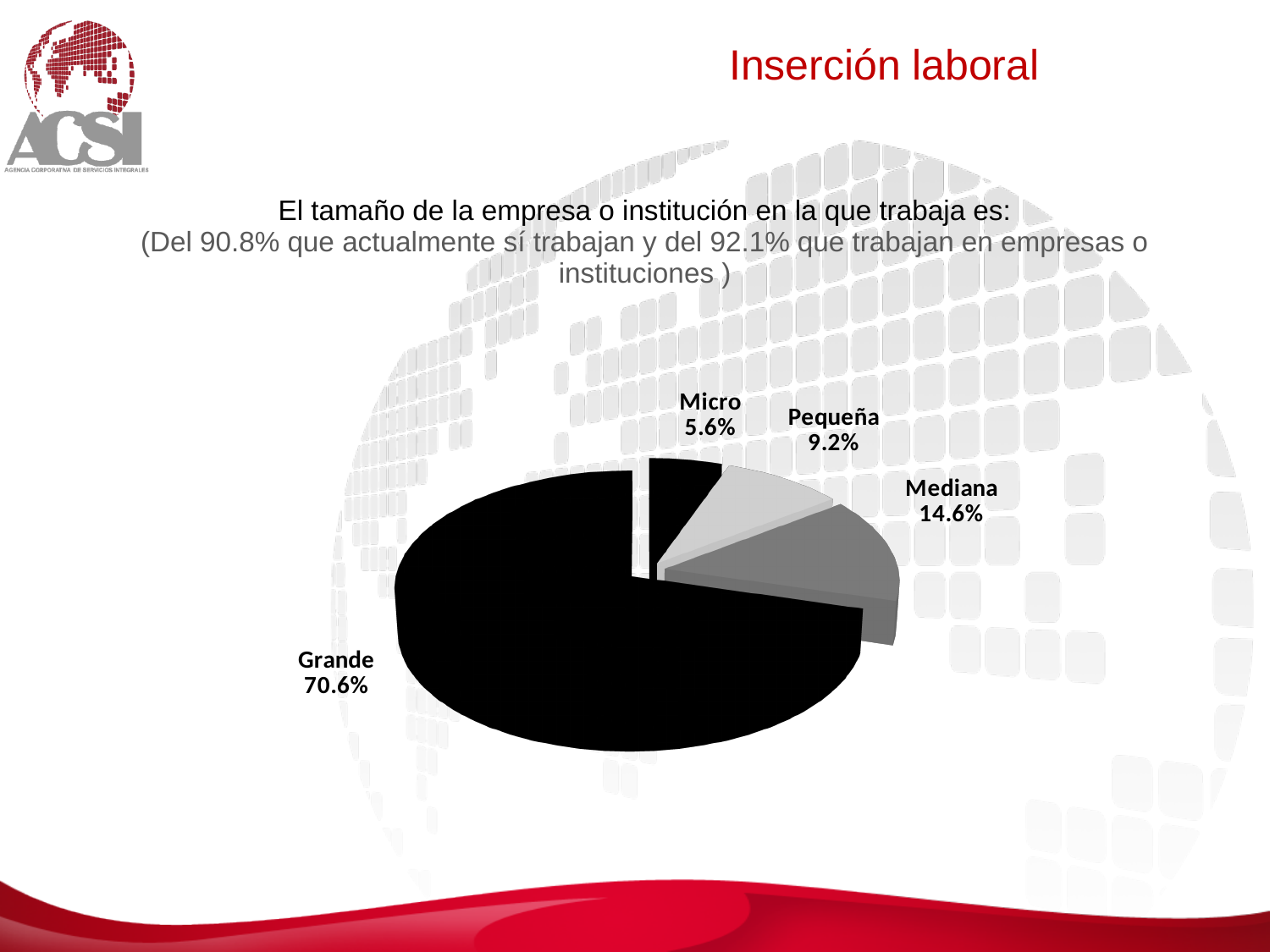

Inserción laboral
El tamaño de la empresa o institución en la que trabaja es:
(Del 90.8% que actualmente sí trabajan y del 92.1% que trabajan en empresas o instituciones )

[unsupported chart]